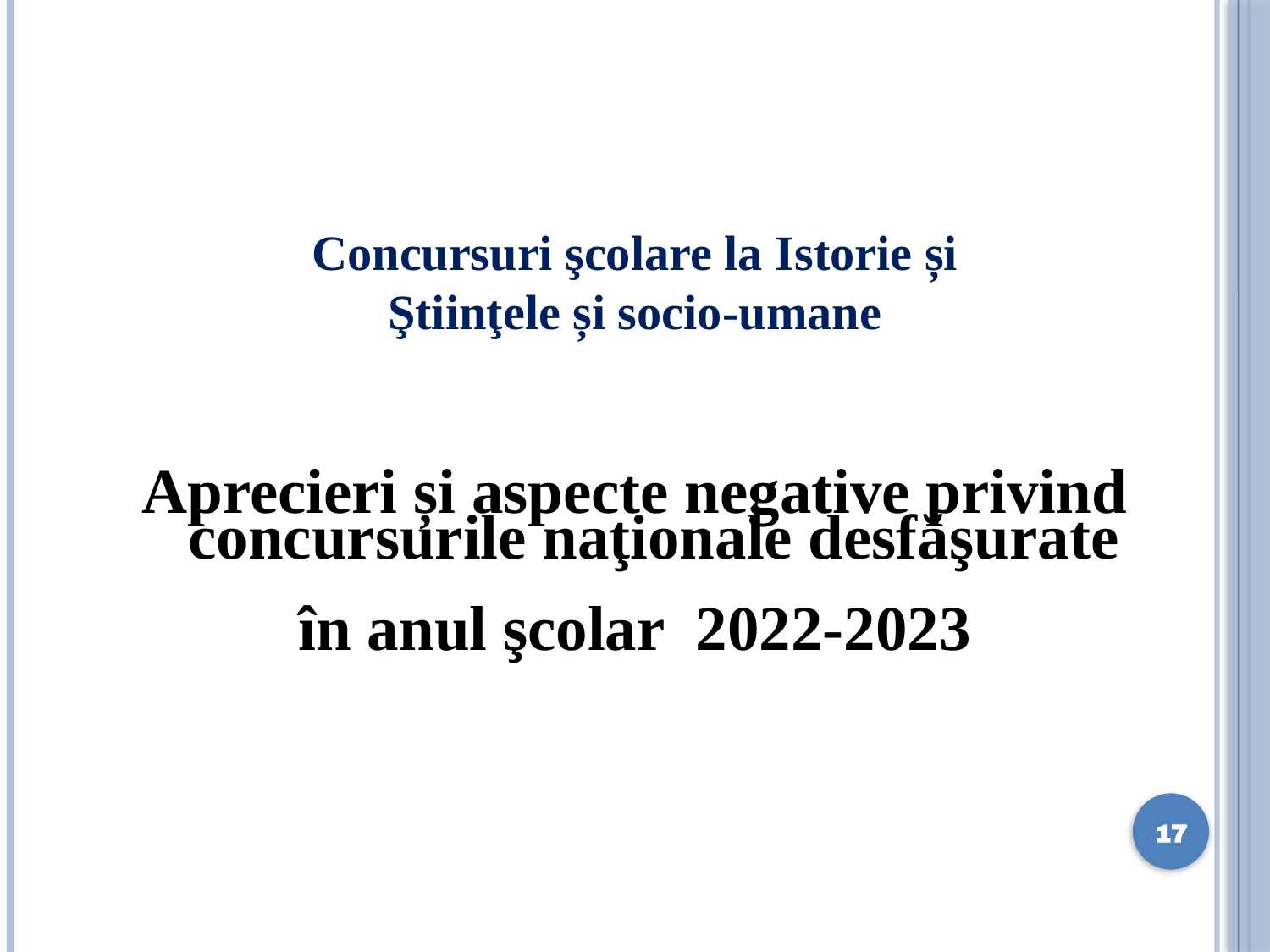

Concursuri şcolare la Istorie și
Ştiinţele și socio-umane

Aprecieri și aspecte negative privind concursurile naţionale desfăşurate

în anul şcolar  2022-2023

17